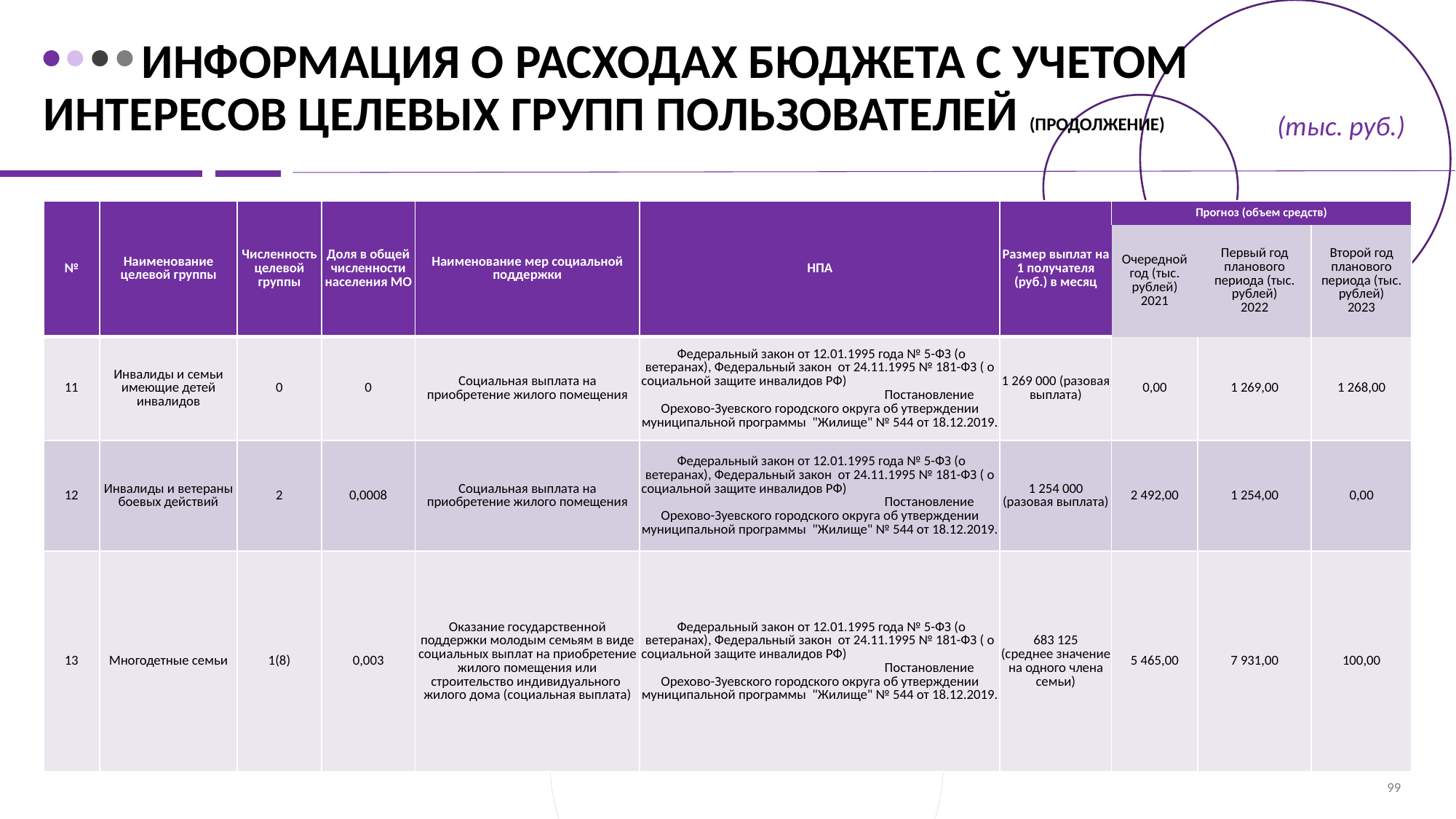

# Информация о расходах бюджета с учетом интересов целевых групп пользователей (продолжение)
(тыс. руб.)
| № | Наименование целевой группы | Численность целевой группы | Доля в общей численности населения МО | Наименование мер социальной поддержки | НПА | Размер выплат на 1 получателя (руб.) в месяц | Прогноз (объем средств) |  |  |
| --- | --- | --- | --- | --- | --- | --- | --- | --- | --- |
|  |  |  |  |  |  |  | Очередной год (тыс. рублей) 2021 | Первый год планового периода (тыс. рублей) 2022 | Второй год планового периода (тыс. рублей) 2023 |
| 11 | Инвалиды и семьи имеющие детей инвалидов | 0 | 0 | Социальная выплата на приобретение жилого помещения | Федеральный закон от 12.01.1995 года № 5-ФЗ (о ветеранах), Федеральный закон от 24.11.1995 № 181-ФЗ ( о социальной защите инвалидов РФ) Постановление Орехово-Зуевского городского округа об утверждении муниципальной программы "Жилище" № 544 от 18.12.2019. | 1 269 000 (разовая выплата) | 0,00 | 1 269,00 | 1 268,00 |
| 12 | Инвалиды и ветераны боевых действий | 2 | 0,0008 | Социальная выплата на приобретение жилого помещения | Федеральный закон от 12.01.1995 года № 5-ФЗ (о ветеранах), Федеральный закон от 24.11.1995 № 181-ФЗ ( о социальной защите инвалидов РФ) Постановление Орехово-Зуевского городского округа об утверждении муниципальной программы "Жилище" № 544 от 18.12.2019. | 1 254 000 (разовая выплата) | 2 492,00 | 1 254,00 | 0,00 |
| 13 | Многодетные семьи | 1(8) | 0,003 | Оказание государственной поддержки молодым семьям в виде социальных выплат на приобретение жилого помещения или строительство индивидуального жилого дома (социальная выплата) | Федеральный закон от 12.01.1995 года № 5-ФЗ (о ветеранах), Федеральный закон от 24.11.1995 № 181-ФЗ ( о социальной защите инвалидов РФ) Постановление Орехово-Зуевского городского округа об утверждении муниципальной программы "Жилище" № 544 от 18.12.2019. | 683 125 (среднее значение на одного члена семьи) | 5 465,00 | 7 931,00 | 100,00 |
99